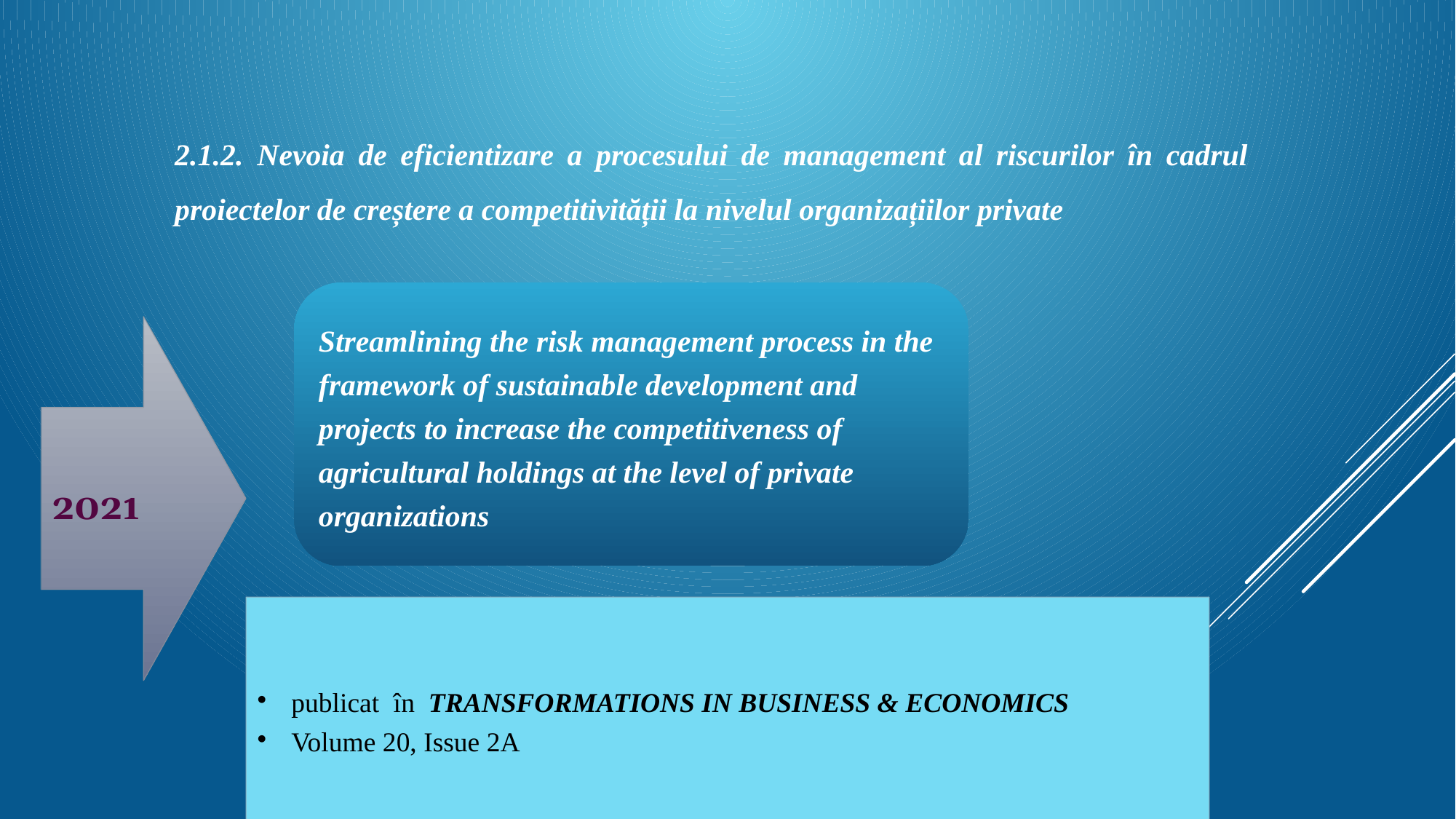

2.1.2. Nevoia de eficientizare a procesului de management al riscurilor în cadrul proiectelor de creștere a competitivității la nivelul organizațiilor private
Streamlining the risk management process in the framework of sustainable development and projects to increase the competitiveness of agricultural holdings at the level of private organizations
publicat  în  TRANSFORMATIONS IN BUSINESS & ECONOMICS
Volume 20, Issue 2A
2021